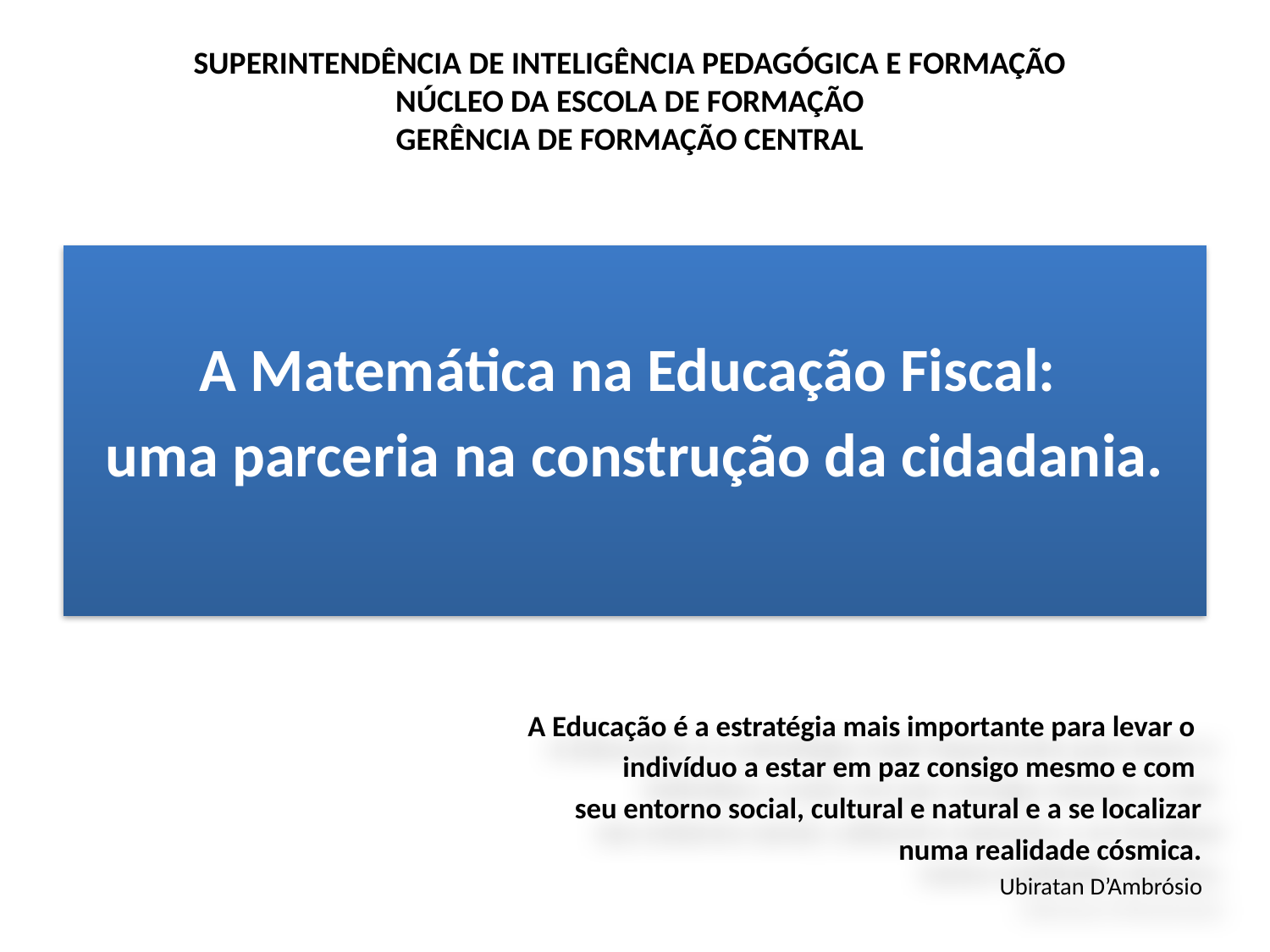

SUPERINTENDÊNCIA DE INTELIGÊNCIA PEDAGÓGICA E FORMAÇÃO
NÚCLEO DA ESCOLA DE FORMAÇÃO
GERÊNCIA DE FORMAÇÃO CENTRAL

A Matemática na Educação Fiscal:
uma parceria na construção da cidadania.

	A Educação é a estratégia mais importante para levar o
indivíduo a estar em paz consigo mesmo e com
seu entorno social, cultural e natural e a se localizar
 numa realidade cósmica.
	Ubiratan D’Ambrósio